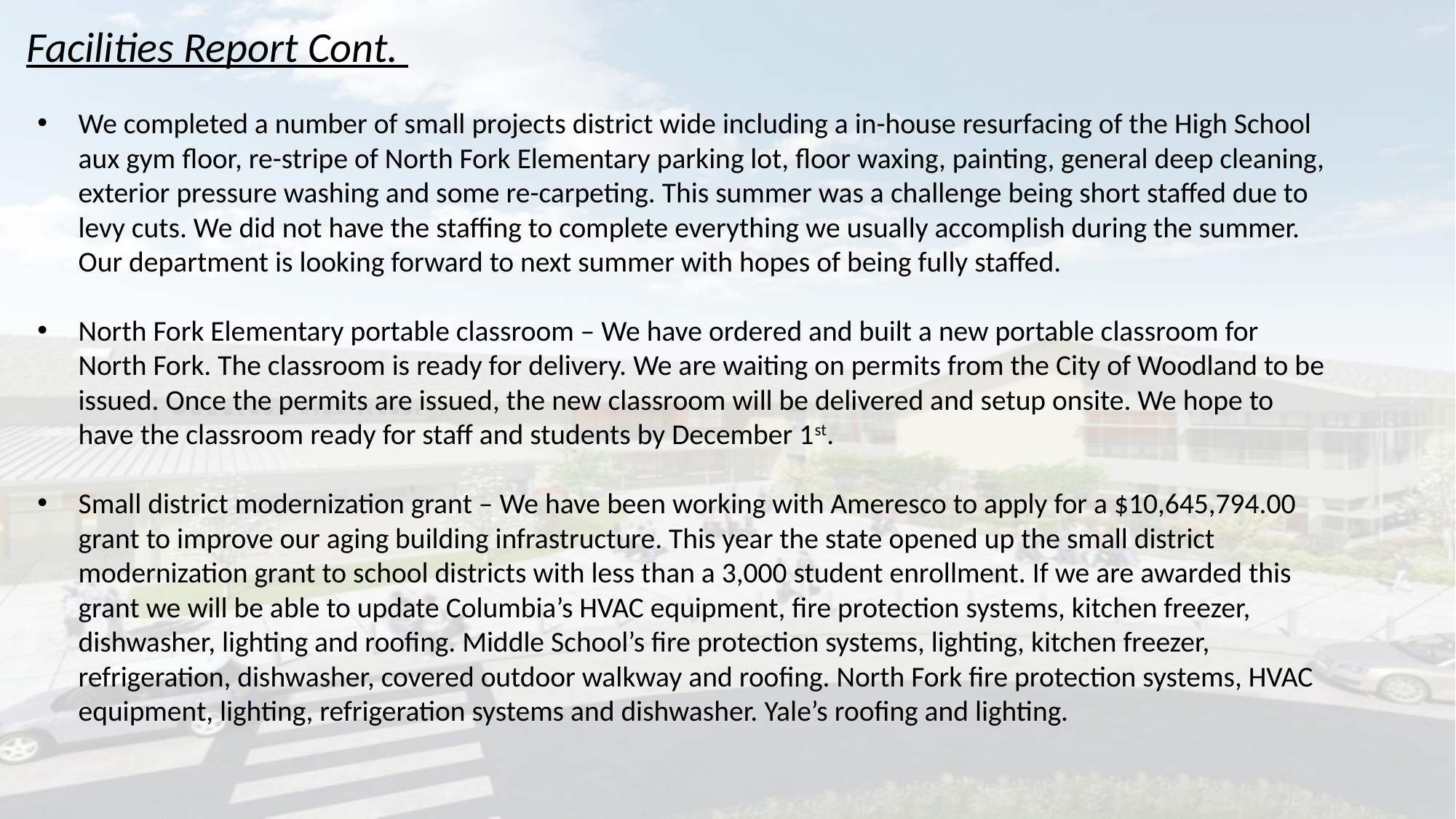

# Facilities Report Cont.

We completed a number of small projects district wide including a in-house resurfacing of the High School aux gym floor, re-stripe of North Fork Elementary parking lot, floor waxing, painting, general deep cleaning, exterior pressure washing and some re-carpeting. This summer was a challenge being short staffed due to levy cuts. We did not have the staffing to complete everything we usually accomplish during the summer. Our department is looking forward to next summer with hopes of being fully staffed.

North Fork Elementary portable classroom – We have ordered and built a new portable classroom for North Fork. The classroom is ready for delivery. We are waiting on permits from the City of Woodland to be issued. Once the permits are issued, the new classroom will be delivered and setup onsite. We hope to have the classroom ready for staff and students by December 1st.

Small district modernization grant – We have been working with Ameresco to apply for a $10,645,794.00 grant to improve our aging building infrastructure. This year the state opened up the small district modernization grant to school districts with less than a 3,000 student enrollment. If we are awarded this grant we will be able to update Columbia’s HVAC equipment, fire protection systems, kitchen freezer, dishwasher, lighting and roofing. Middle School’s fire protection systems, lighting, kitchen freezer, refrigeration, dishwasher, covered outdoor walkway and roofing. North Fork fire protection systems, HVAC equipment, lighting, refrigeration systems and dishwasher. Yale’s roofing and lighting.